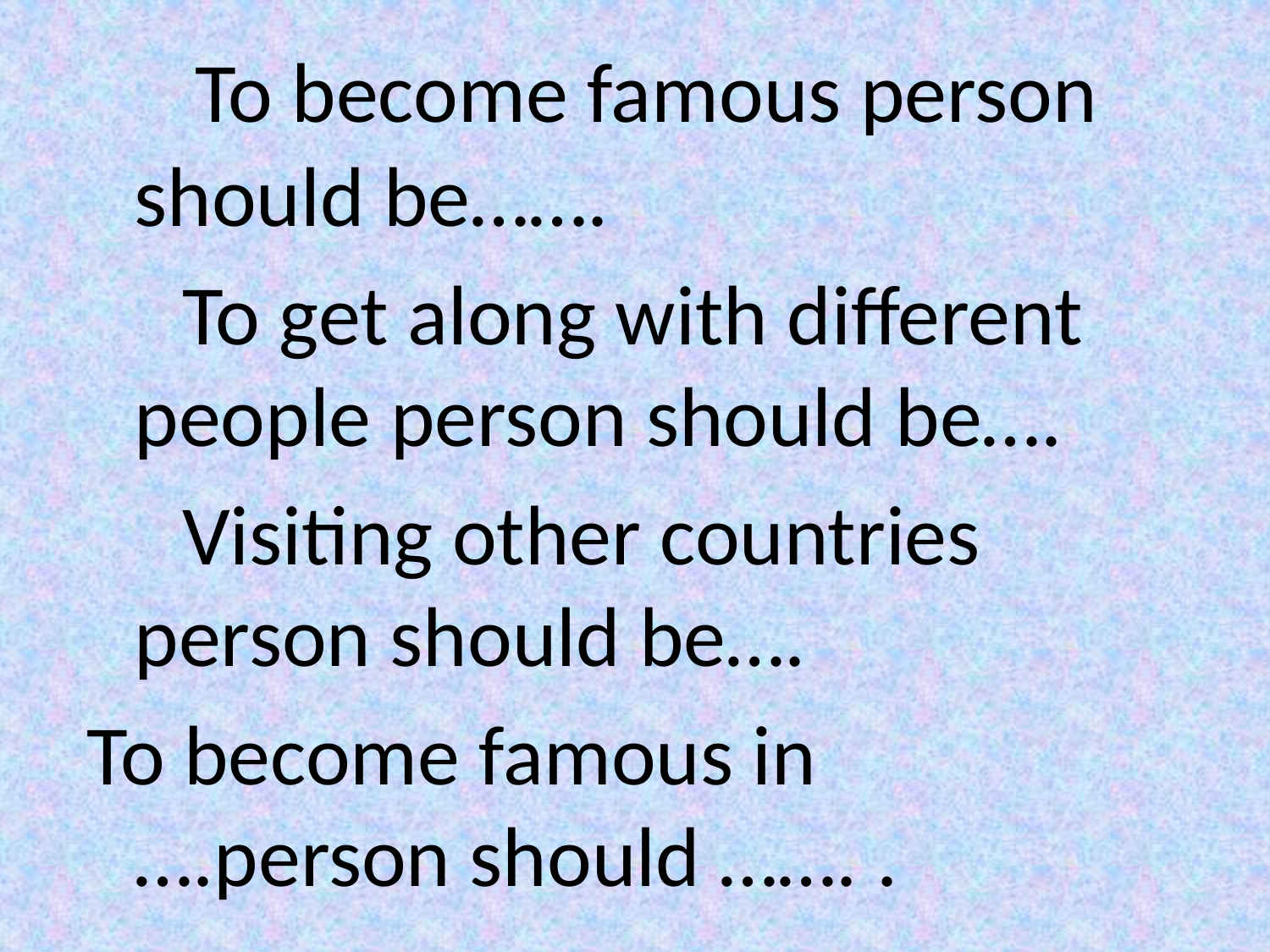

To become famous person should be…….
     To get along with different people person should be….
     Visiting other countries person should be….
To become famous in ….person should ……. .